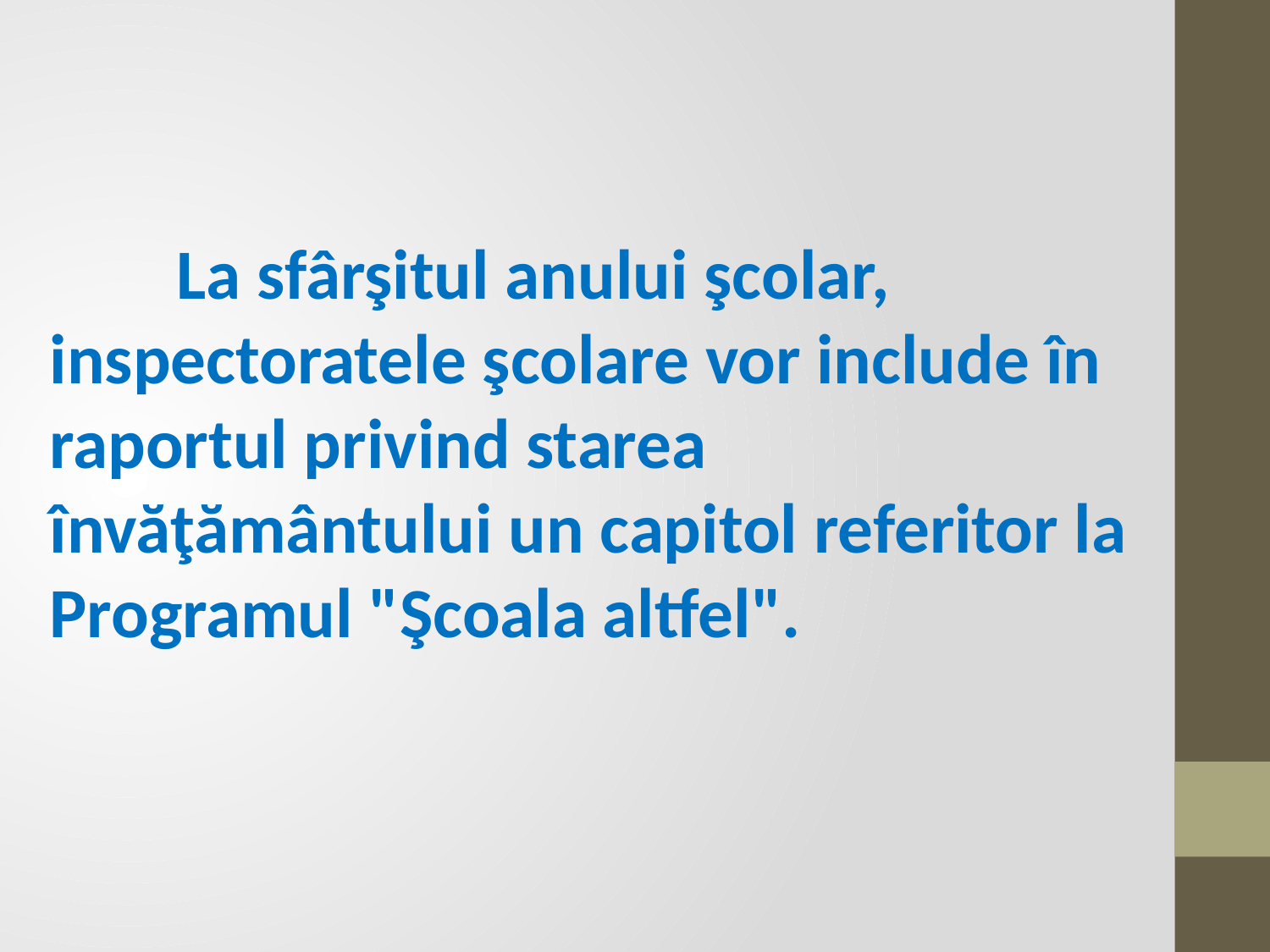

La sfârşitul anului şcolar, inspectoratele şcolare vor include în raportul privind starea învăţământului un capitol referitor la Programul "Şcoala altfel".